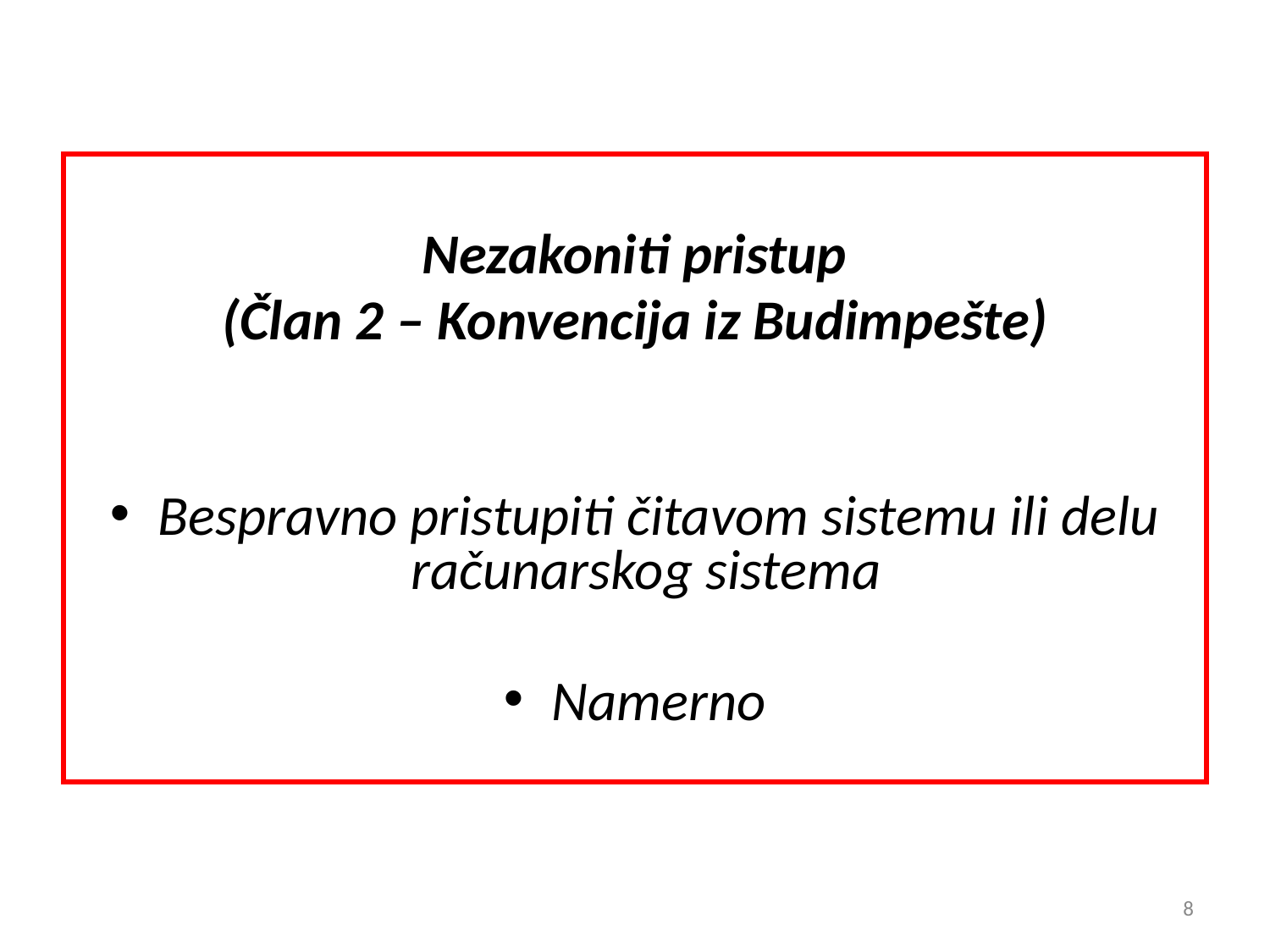

Nezakoniti pristup
(Član 2 – Konvencija iz Budimpešte)

Bespravno pristupiti čitavom sistemu ili delu računarskog sistema

Namerno

8